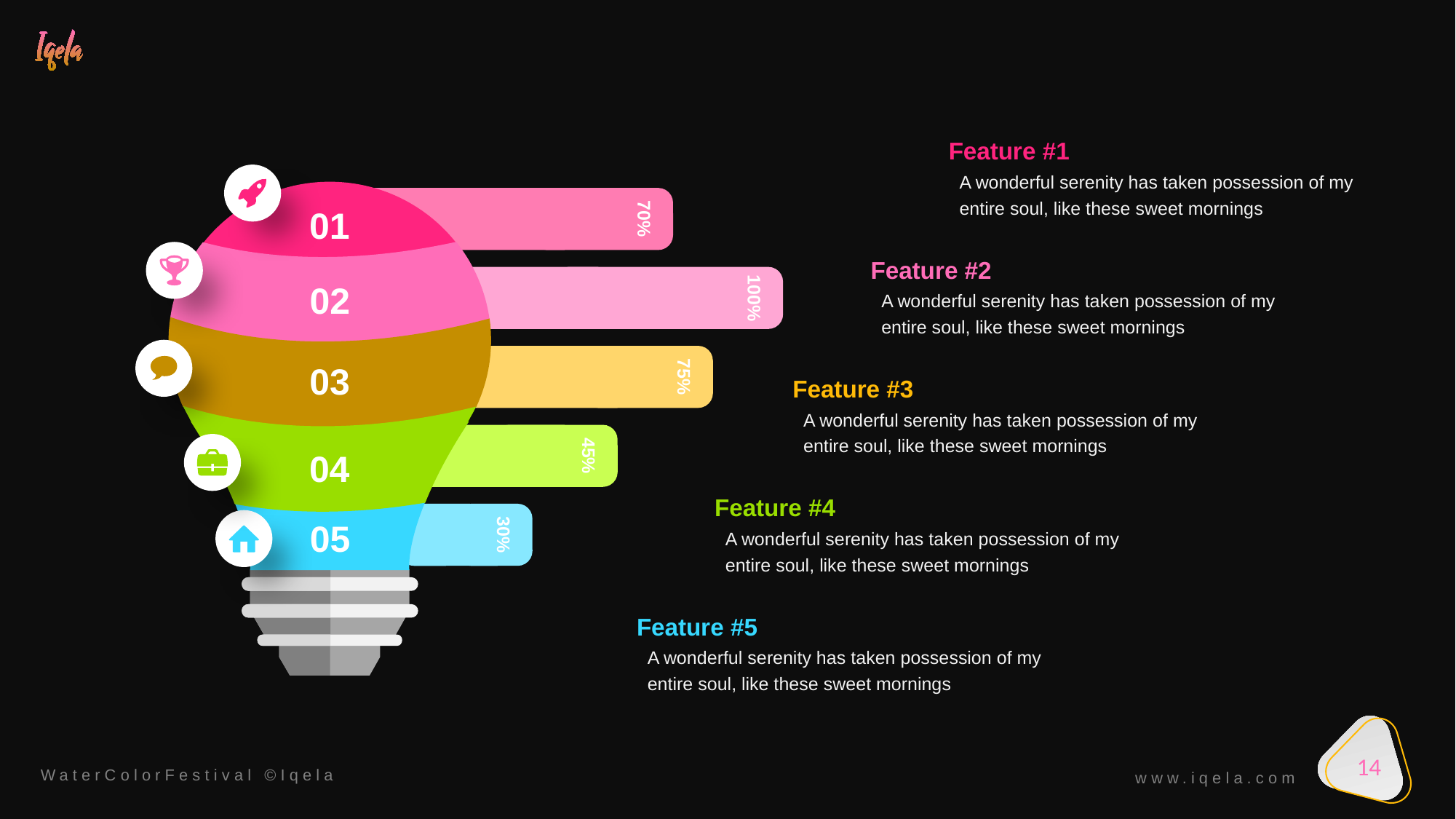

Feature #1
A wonderful serenity has taken possession of my entire soul, like these sweet mornings

01
02
03
04
05

70%

Feature #2
A wonderful serenity has taken possession of my entire soul, like these sweet mornings
100%

75%
Feature #3
A wonderful serenity has taken possession of my entire soul, like these sweet mornings

45%

Feature #4
A wonderful serenity has taken possession of my entire soul, like these sweet mornings

30%

Feature #5
A wonderful serenity has taken possession of my entire soul, like these sweet mornings